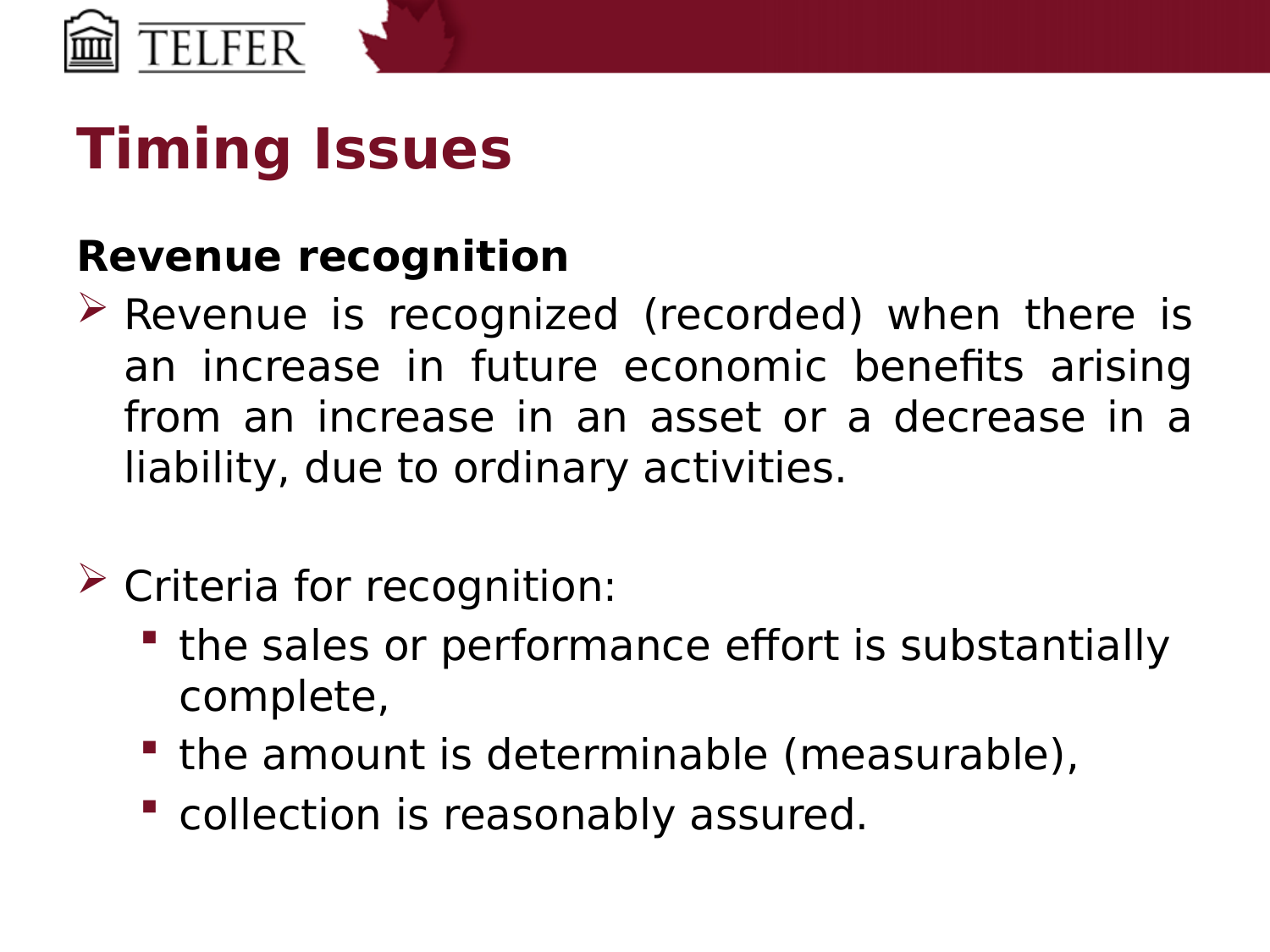

# Timing Issues
Revenue recognition
Revenue is recognized (recorded) when there is an increase in future economic benefits arising from an increase in an asset or a decrease in a liability, due to ordinary activities.

Criteria for recognition:
the sales or performance effort is substantially complete,
the amount is determinable (measurable),
collection is reasonably assured.